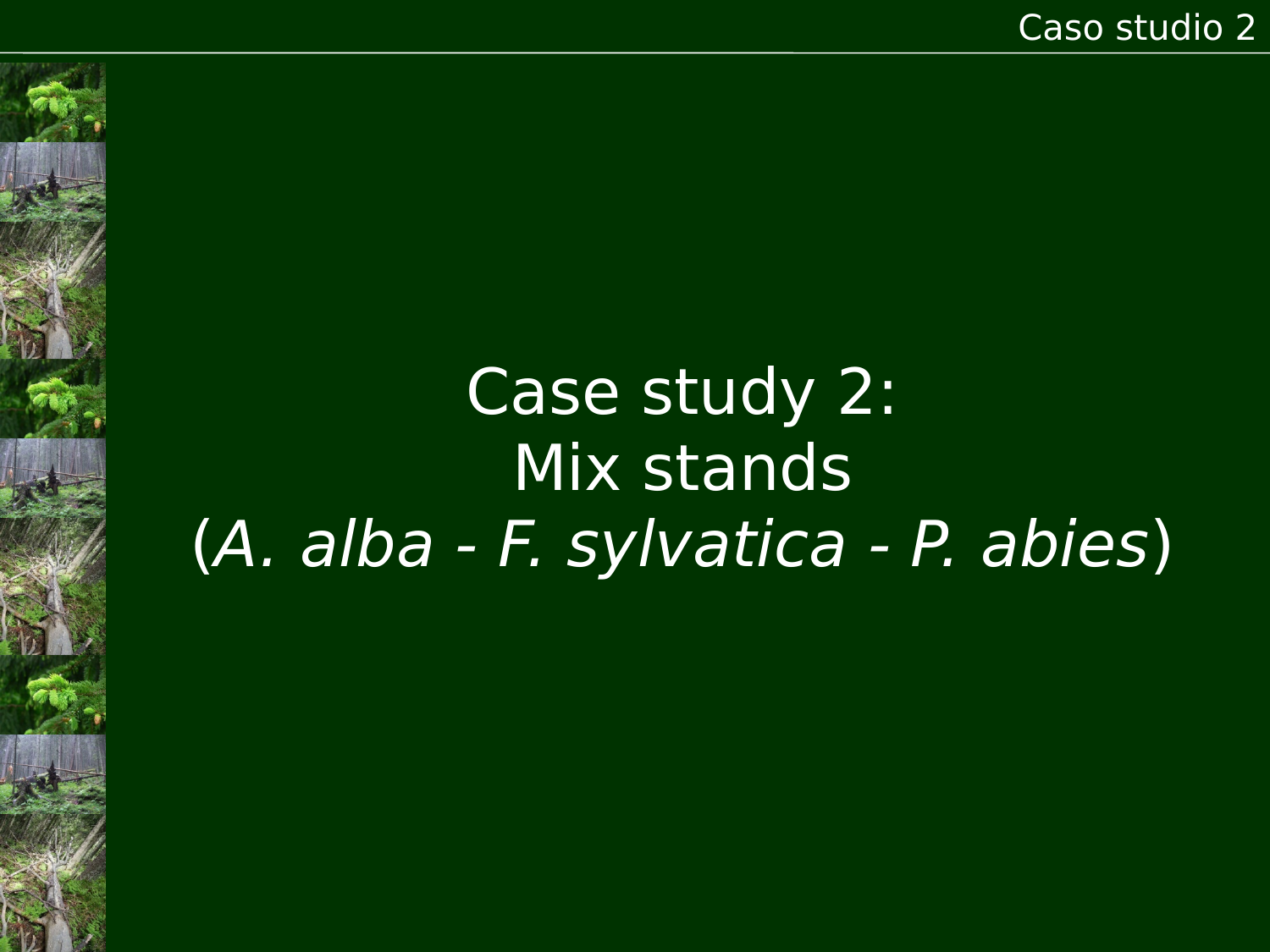

Caso studio 2
# Case study 2: Mix stands (A. alba - F. sylvatica - P. abies)